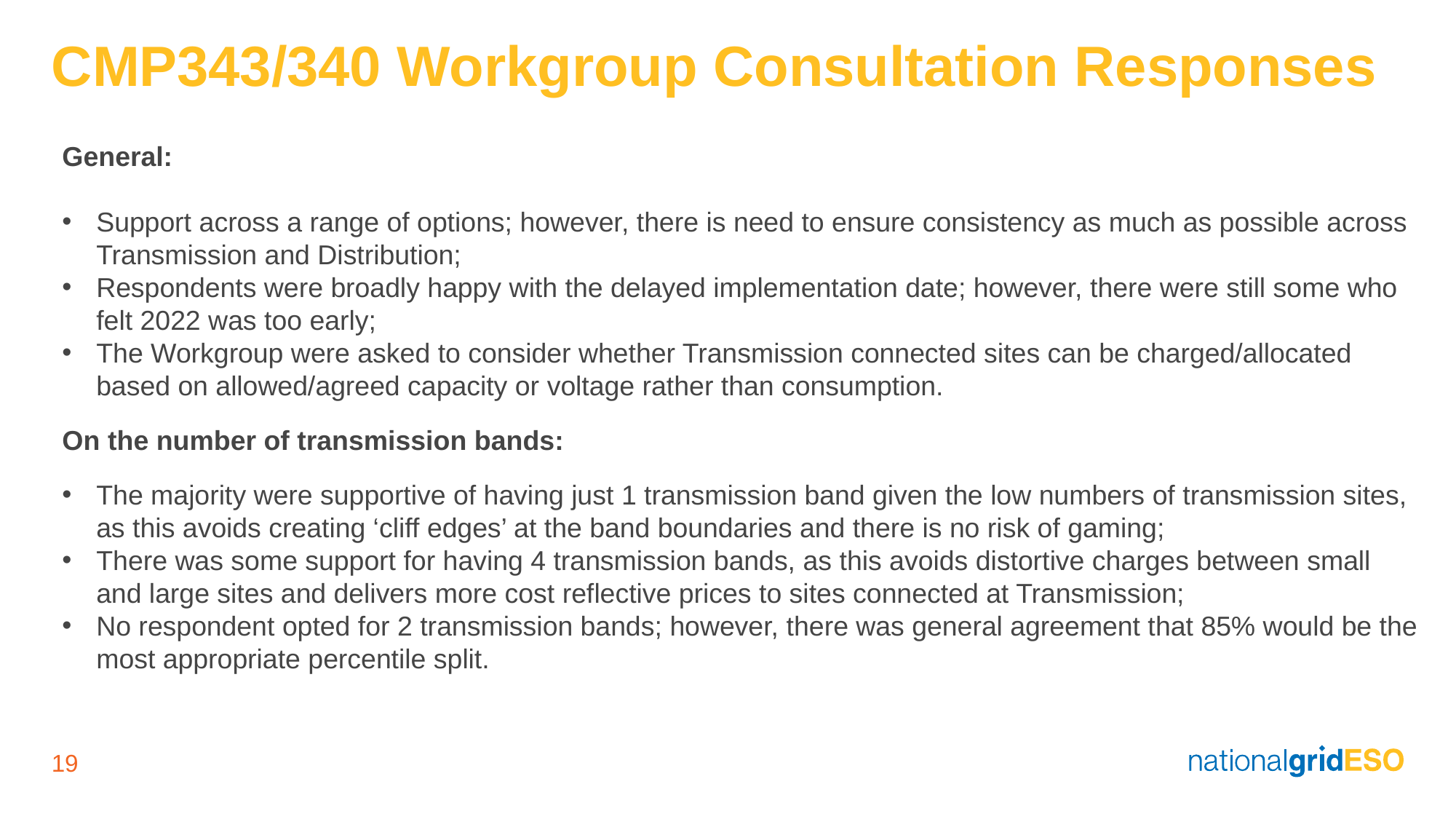

# CMP343/340 Workgroup Consultation Responses
General:

Support across a range of options; however, there is need to ensure consistency as much as possible across Transmission and Distribution;
Respondents were broadly happy with the delayed implementation date; however, there were still some who felt 2022 was too early;
The Workgroup were asked to consider whether Transmission connected sites can be charged/allocated based on allowed/agreed capacity or voltage rather than consumption.

On the number of transmission bands:

The majority were supportive of having just 1 transmission band given the low numbers of transmission sites, as this avoids creating ‘cliff edges’ at the band boundaries and there is no risk of gaming;
There was some support for having 4 transmission bands, as this avoids distortive charges between small and large sites and delivers more cost reflective prices to sites connected at Transmission;
No respondent opted for 2 transmission bands; however, there was general agreement that 85% would be the most appropriate percentile split.